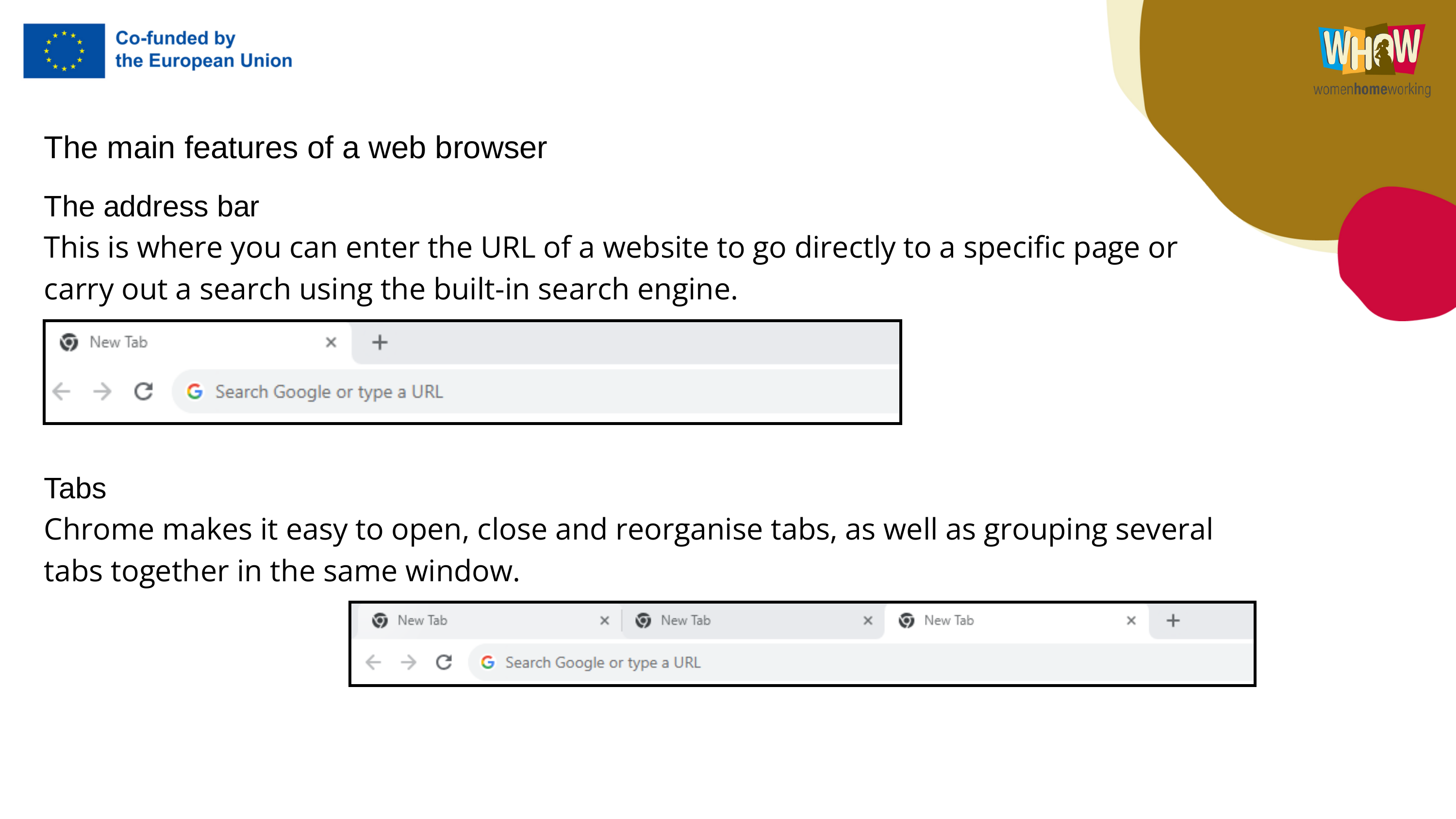

The main features of a web browser
The address bar
This is where you can enter the URL of a website to go directly to a specific page or carry out a search using the built-in search engine.

Tabs
Chrome makes it easy to open, close and reorganise tabs, as well as grouping several tabs together in the same window.